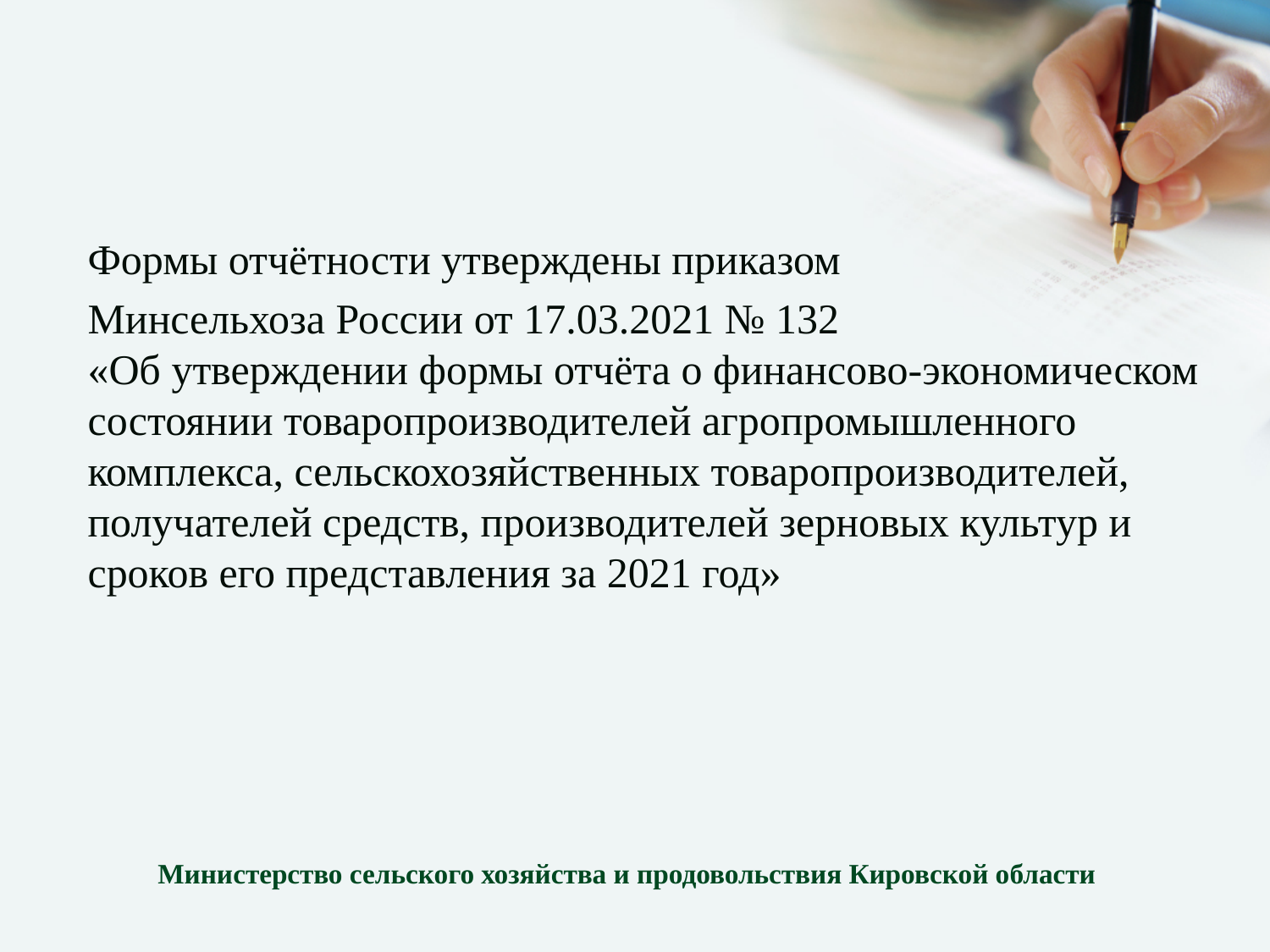

Формы отчётности утверждены приказом
Минсельхоза России от 17.03.2021 № 132
«Об утверждении формы отчёта о финансово-экономическом состоянии товаропроизводителей агропромышленного комплекса, сельскохозяйственных товаропроизводителей, получателей средств, производителей зерновых культур и сроков его представления за 2021 год»
# Министерство сельского хозяйства и продовольствия Кировской области